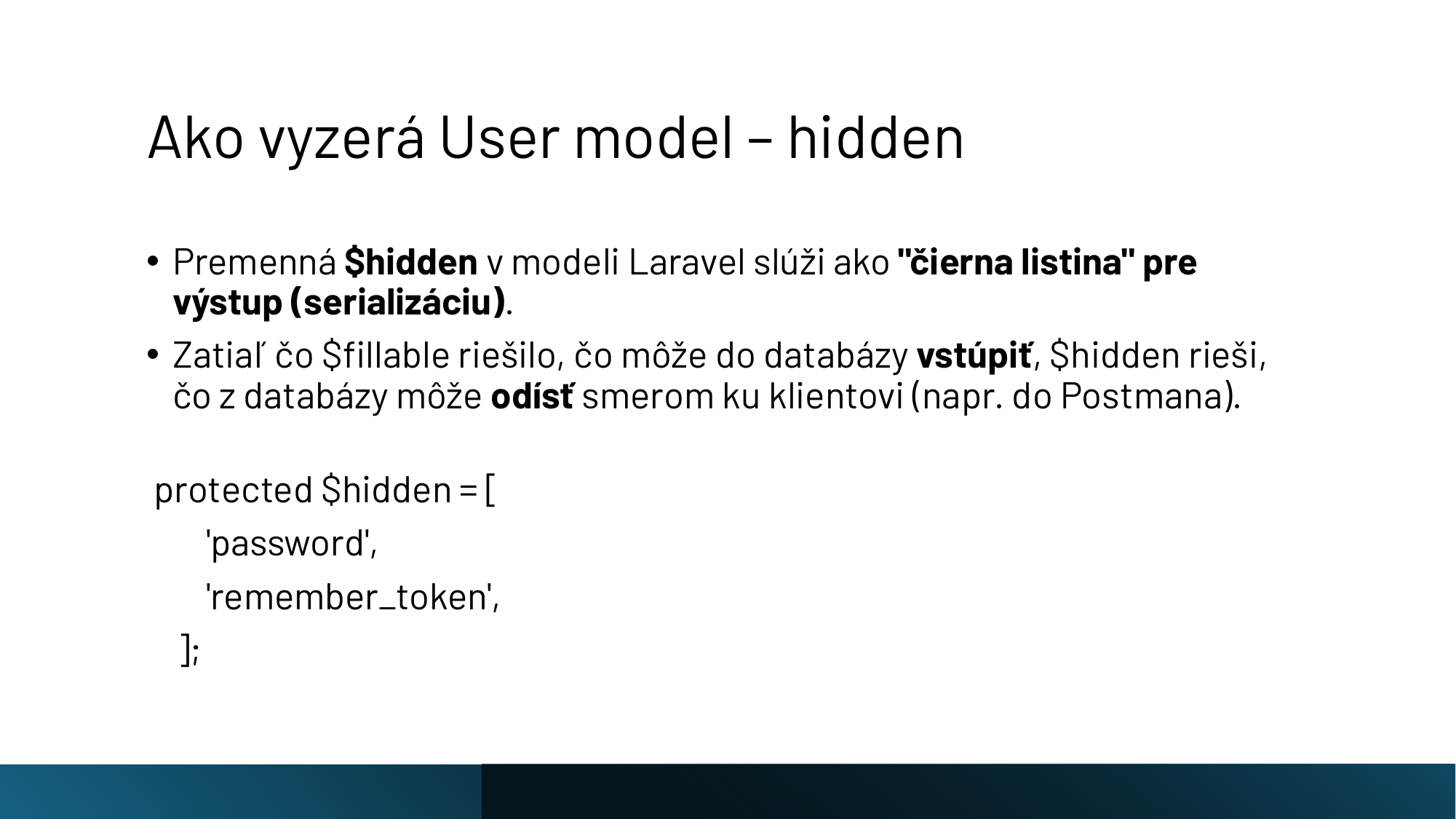

# Ako vyzerá User model – hidden
Premenná $hidden v modeli Laravel slúži ako "čierna listina" pre výstup (serializáciu).
Zatiaľ čo $fillable riešilo, čo môže do databázy vstúpiť, $hidden rieši, čo z databázy môže odísť smerom ku klientovi (napr. do Postmana).
 protected $hidden = [
        'password',
        'remember_token',
    ];